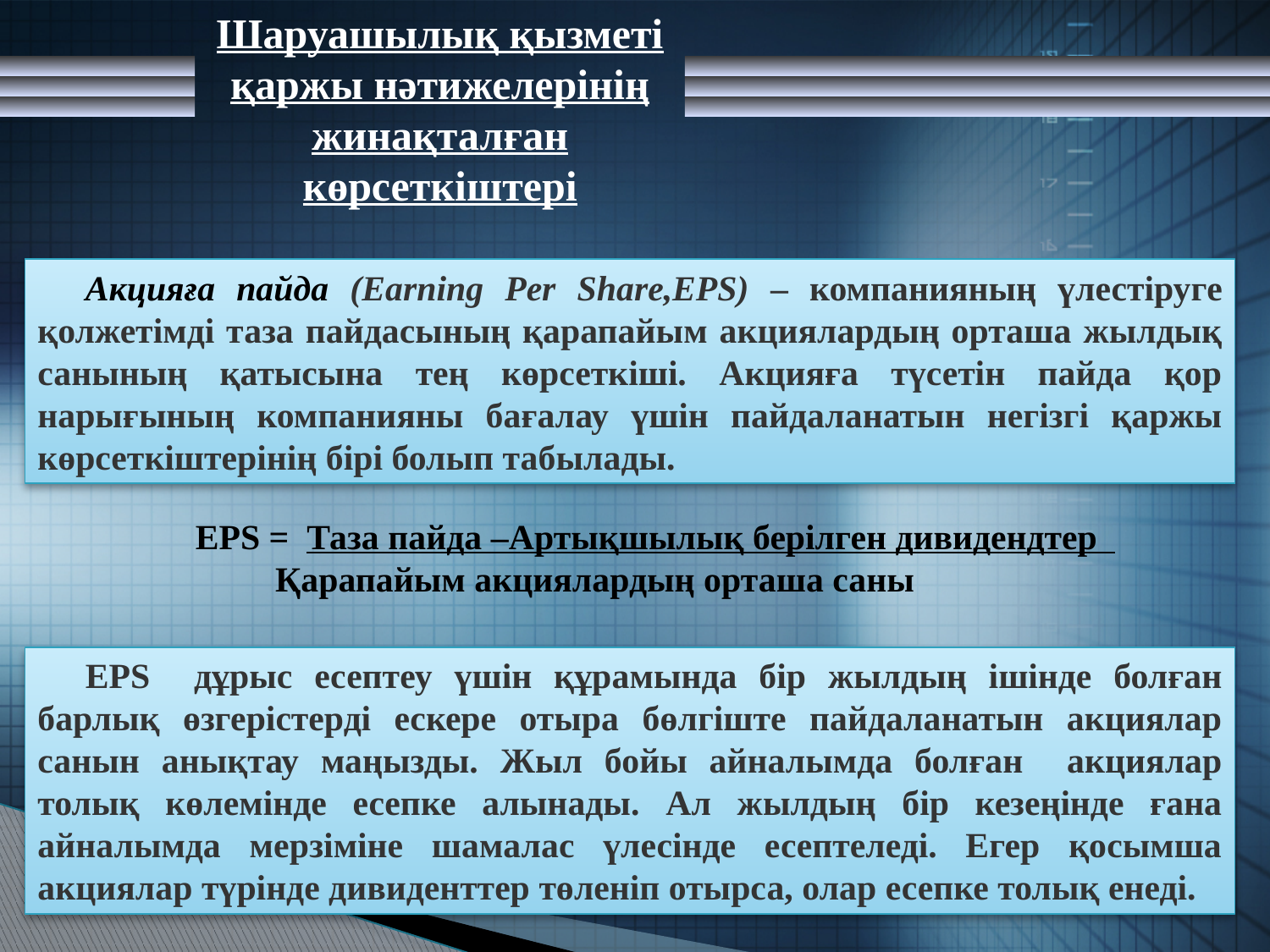

Шаруашылық қызметі қаржы нәтижелерінің жинақталған көрсеткіштері

Акцияға пайда (Earning Per Share,EPS) – компанияның үлестіруге қолжетімді таза пайдасының қарапайым акциялардың орташа жылдық санының қатысына тең көрсеткіші. Акцияға түсетін пайда қор нарығының компанияны бағалау үшін пайдаланатын негізгі қаржы көрсеткіштерінің бірі болып табылады.
EPS =  Таза пайда –Артықшылық берілген дивидендтер
         Қарапайым акциялардың орташа саны
EPS  дұрыс есептеу үшін құрамында бір жылдың ішінде болған барлық өзгерістерді ескере отыра бөлгіште пайдаланатын акциялар санын анықтау маңызды. Жыл бойы айналымда болған  акциялар толық көлемінде есепке алынады. Ал жылдың бір кезеңінде ғана айналымда мерзіміне шамалас үлесінде есептеледі. Егер қосымша акциялар түрінде дивиденттер төленіп отырса, олар есепке толық енеді.